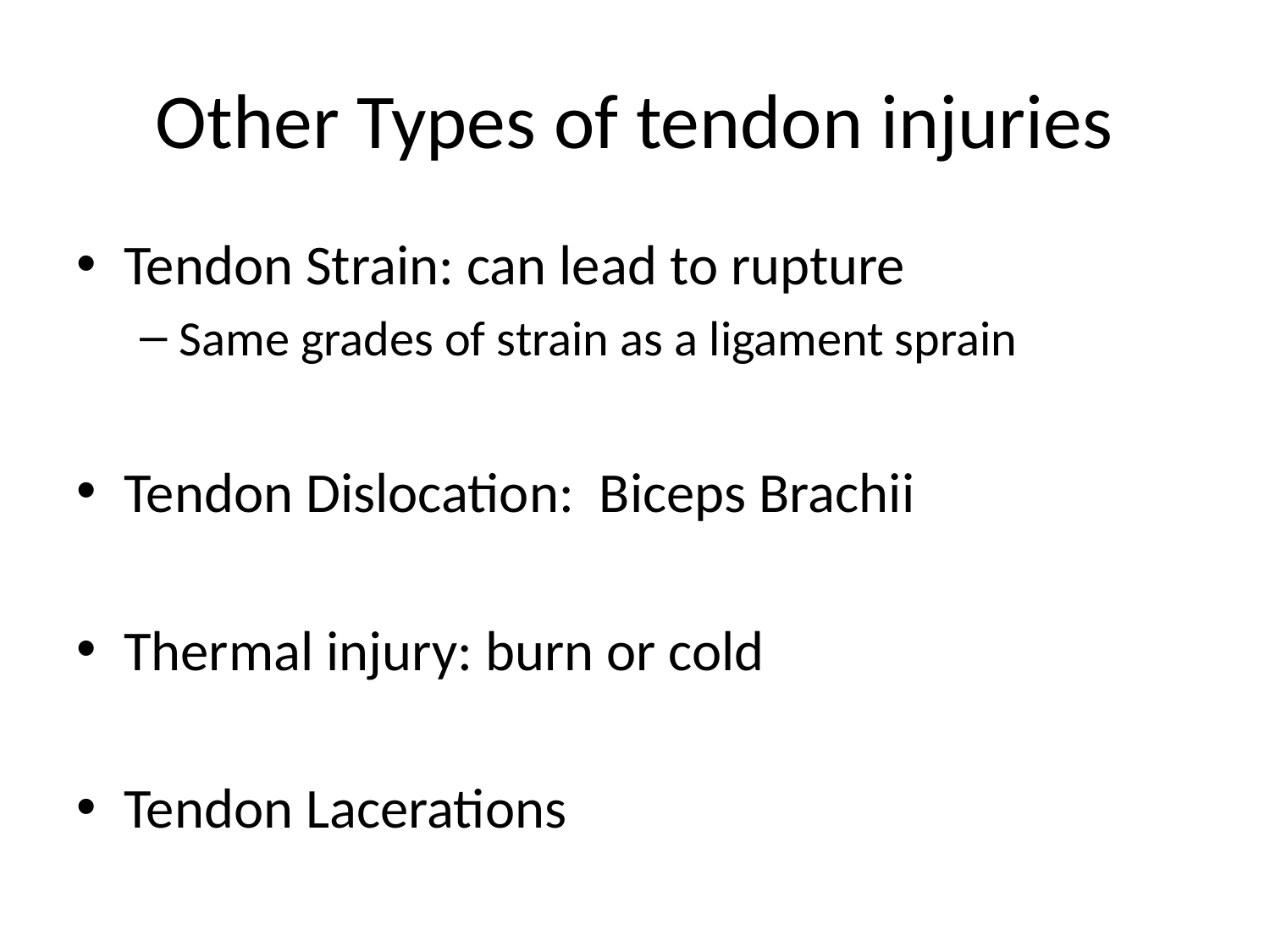

# Other Types of tendon injuries
Tendon Strain: can lead to rupture
Same grades of strain as a ligament sprain

Tendon Dislocation:  Biceps Brachii

Thermal injury: burn or cold

Tendon Lacerations